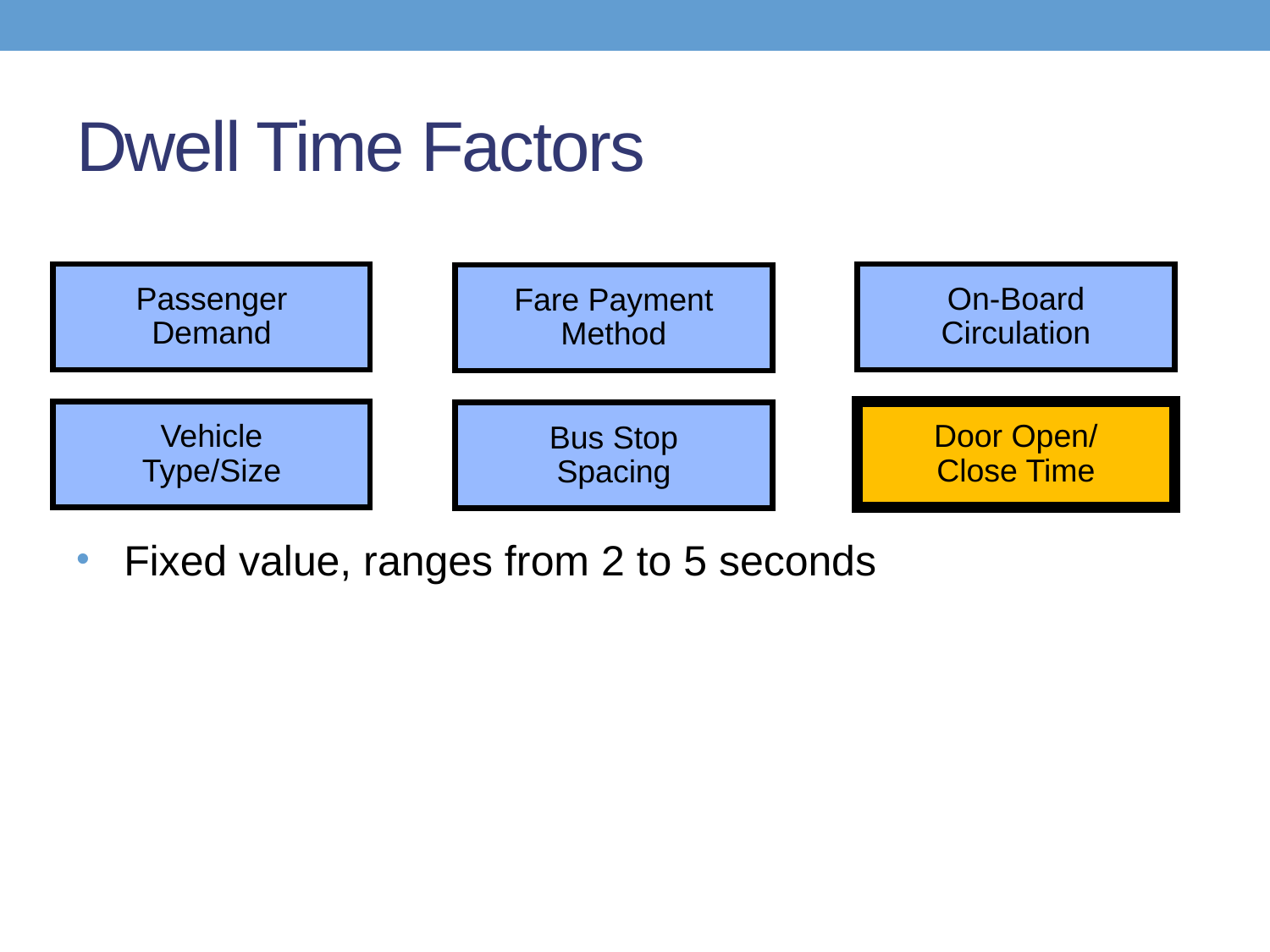

# Dwell Time Factors
Passenger
Demand
On-Board
Circulation
Fare Payment
Method
Vehicle
Type/Size
Door Open/
Close Time
Bus Stop
Spacing
Fixed value, ranges from 2 to 5 seconds